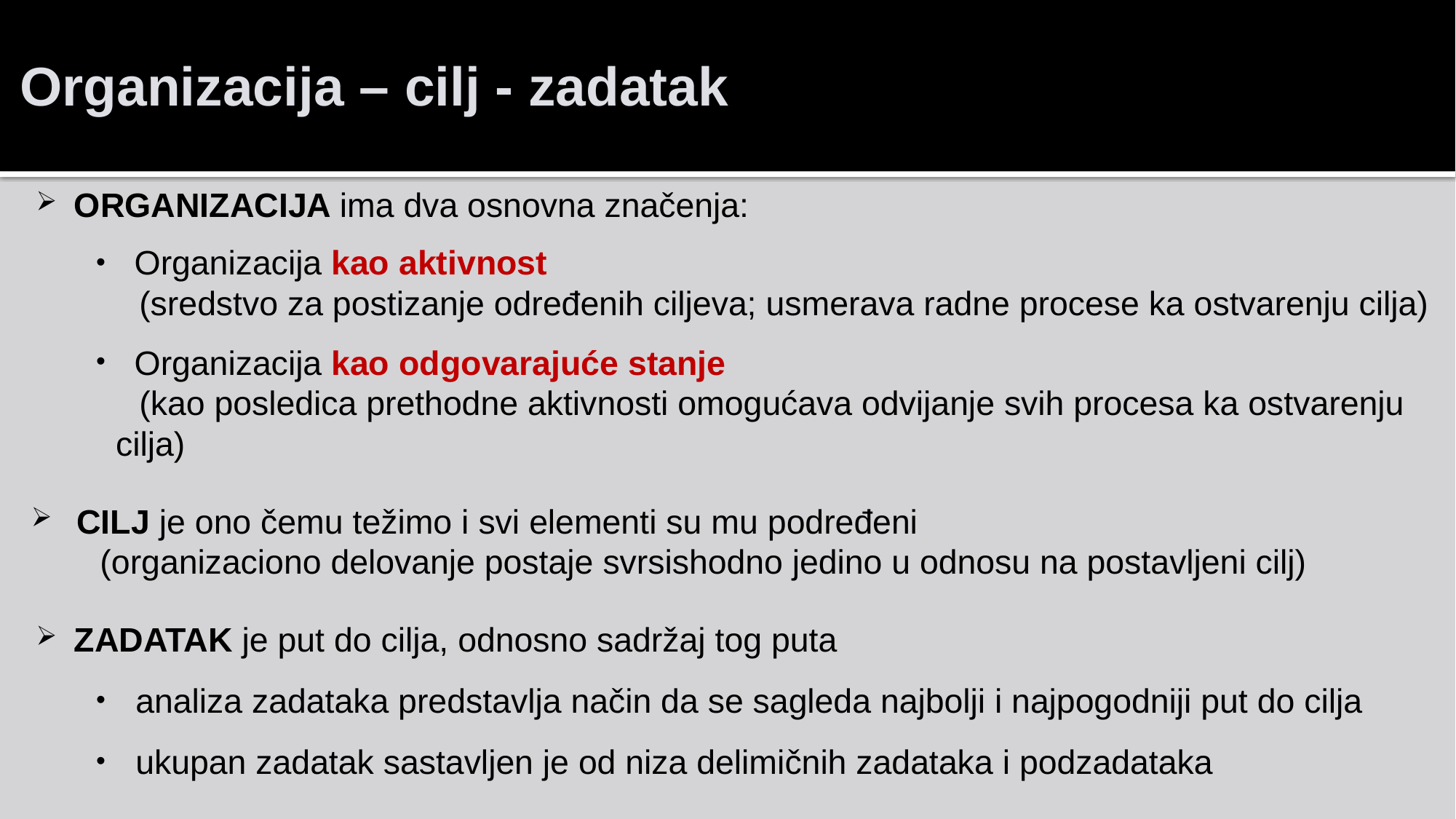

# Organizacija – cilj - zadatak
ORGANIZACIJA ima dva osnovna značenja:

Organizacija kao aktivnost
   (sredstvo za postizanje određenih ciljeva; usmerava radne procese ka ostvarenju cilja)

Organizacija kao odgovarajuće stanje
   (kao posledica prethodne aktivnosti omogućava odvijanje svih procesa ka ostvarenju  	cilja)

CILJ je ono čemu težimo i svi elementi su mu podređeni
             (organizaciono delovanje postaje svrsishodno jedino u odnosu na postavljeni cilj)

ZADATAK je put do cilja, odnosno sadržaj tog puta
analiza zadataka predstavlja način da se sagleda najbolji i najpogodniji put do cilja
ukupan zadatak sastavljen je od niza delimičnih zadataka i podzadataka